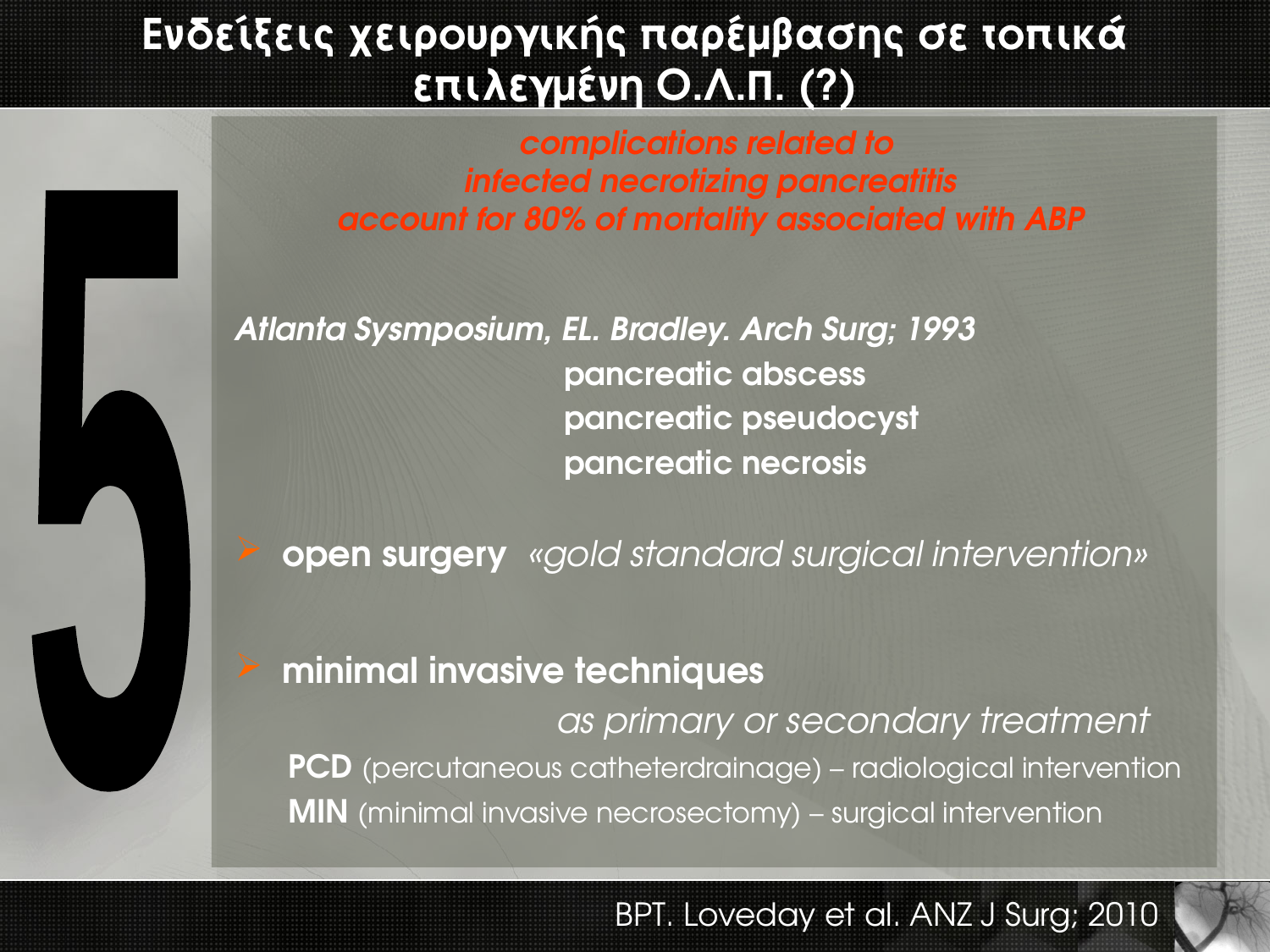

# Ενδείξεις χειρουργικής παρέμβασης σε τοπικά επιλεγμένη Ο.Λ.Π. (?)
complications related to
infected necrotizing pancreatitis
account for 80% of mortality associated with ABP

Atlanta Sysmposium, EL. Bradley. Arch Surg; 1993
                                     pancreatic abscess
                                     pancreatic pseudocyst
                                     pancreatic necrosis

open surgery  «gold standard surgical intervention»

minimal invasive techniques
                                 as primary or secondary treatment
      PCD (percutaneous catheterdrainage) – radiological intervention
      MIN (minimal invasive necrosectomy) – surgical intervention

5
BPT. Loveday et al. ANZ J Surg; 2010